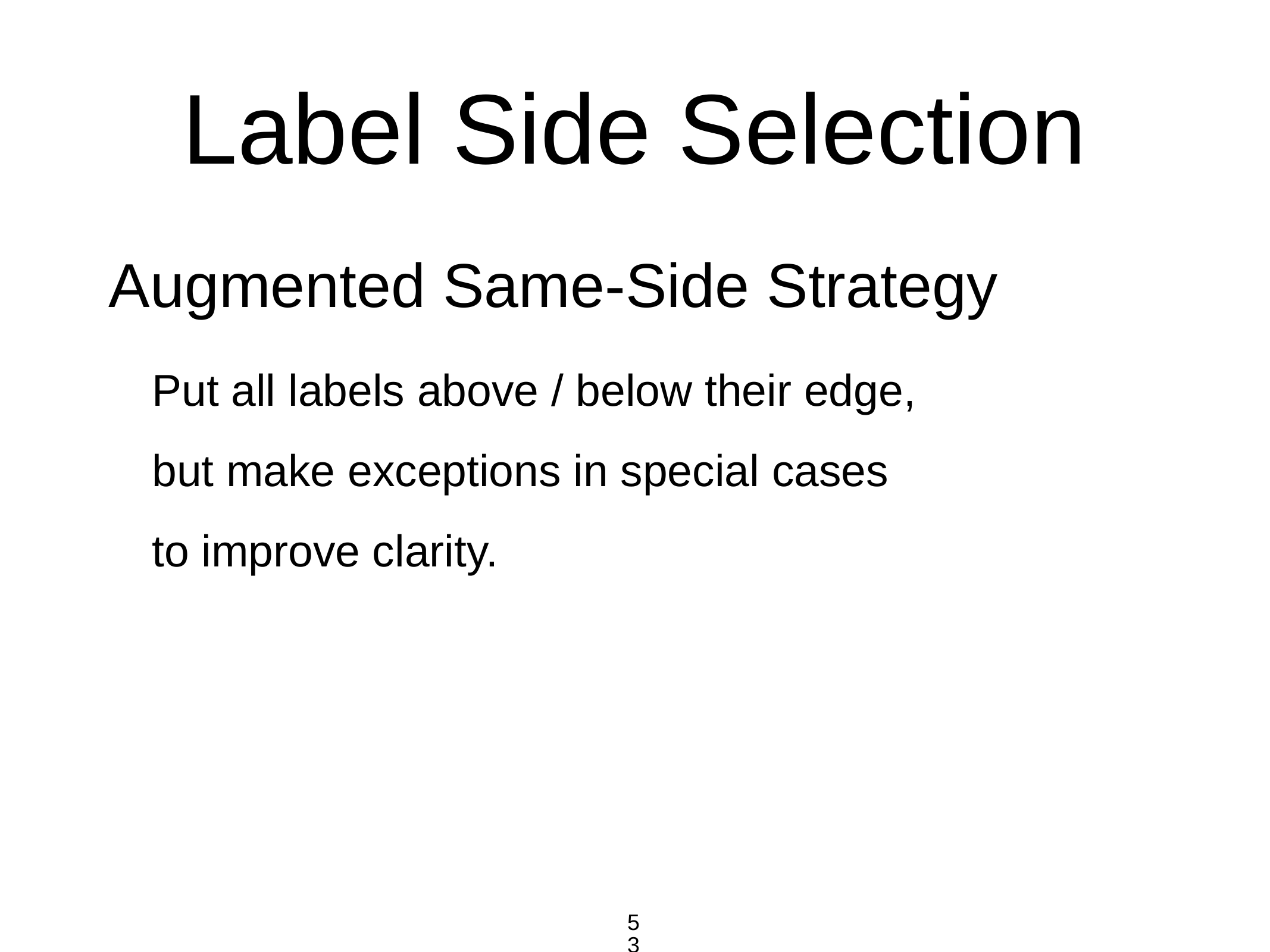

# Label Side Selection
Augmented Same-Side Strategy
Put all labels above / below their edge,
but make exceptions in special cases
to improve clarity.
53